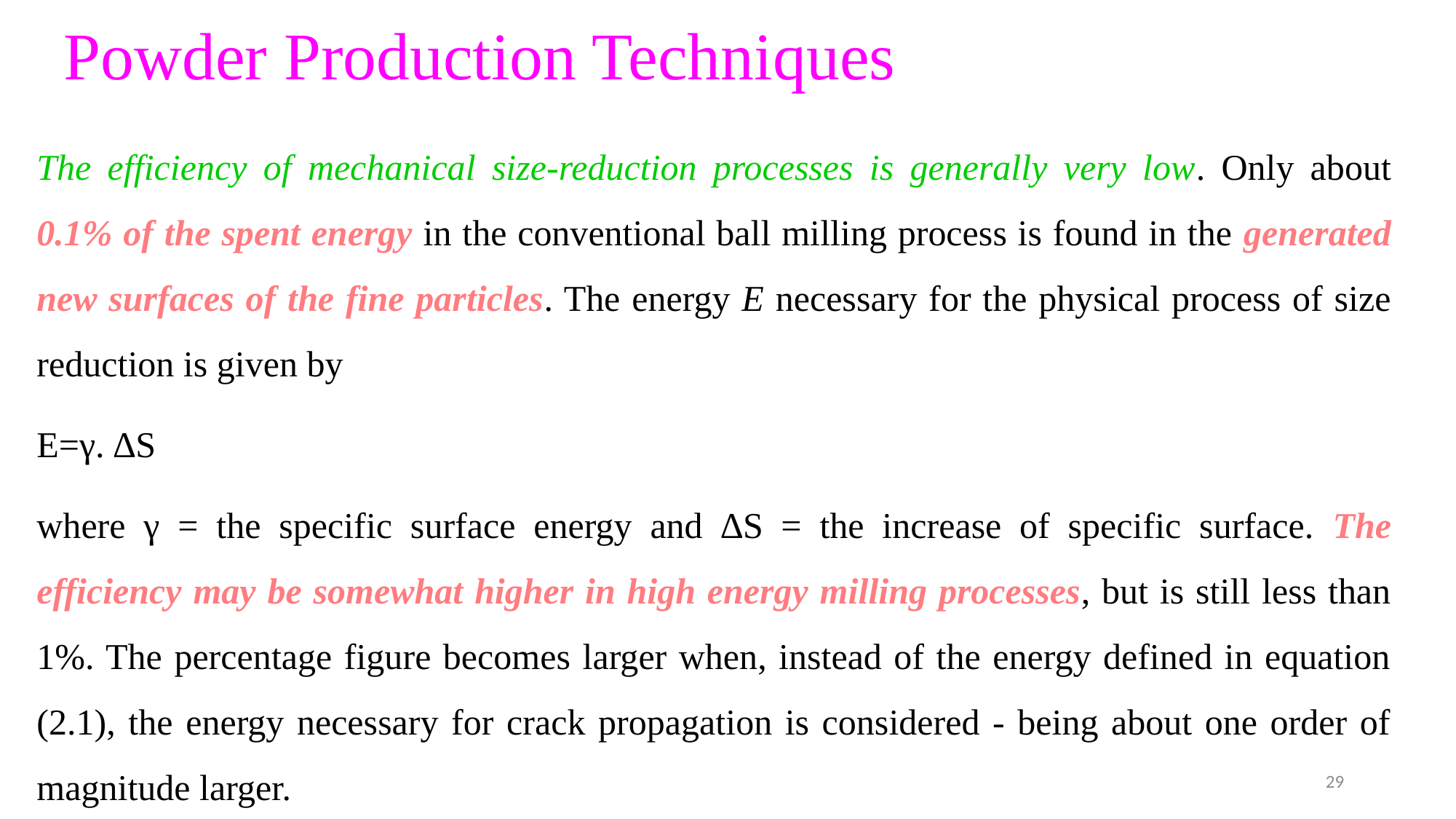

# Powder Production Techniques
The efficiency of mechanical size-reduction processes is generally very low. Only about 0.1% of the spent energy in the conventional ball milling process is found in the generated new surfaces of the fine particles. The energy E necessary for the physical process of size reduction is given by
E=γ. ∆S
where γ = the specific surface energy and ∆S = the increase of specific surface. The efficiency may be somewhat higher in high energy milling processes, but is still less than 1%. The percentage figure becomes larger when, instead of the energy defined in equation (2.1), the energy necessary for crack propagation is considered - being about one order of magnitude larger.
29